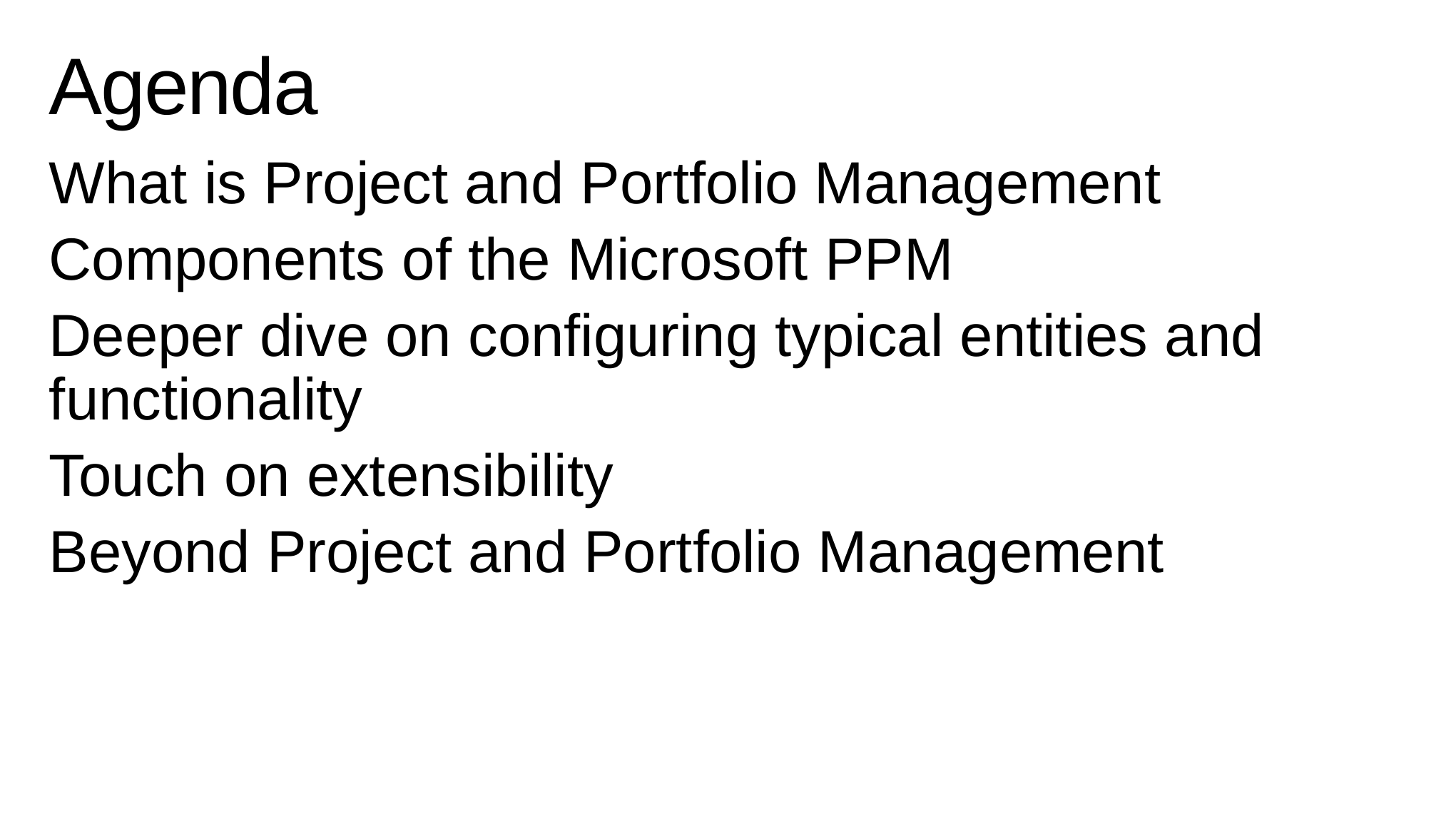

# Agenda
What is Project and Portfolio Management
Components of the Microsoft PPM
Deeper dive on configuring typical entities and functionality
Touch on extensibility
Beyond Project and Portfolio Management